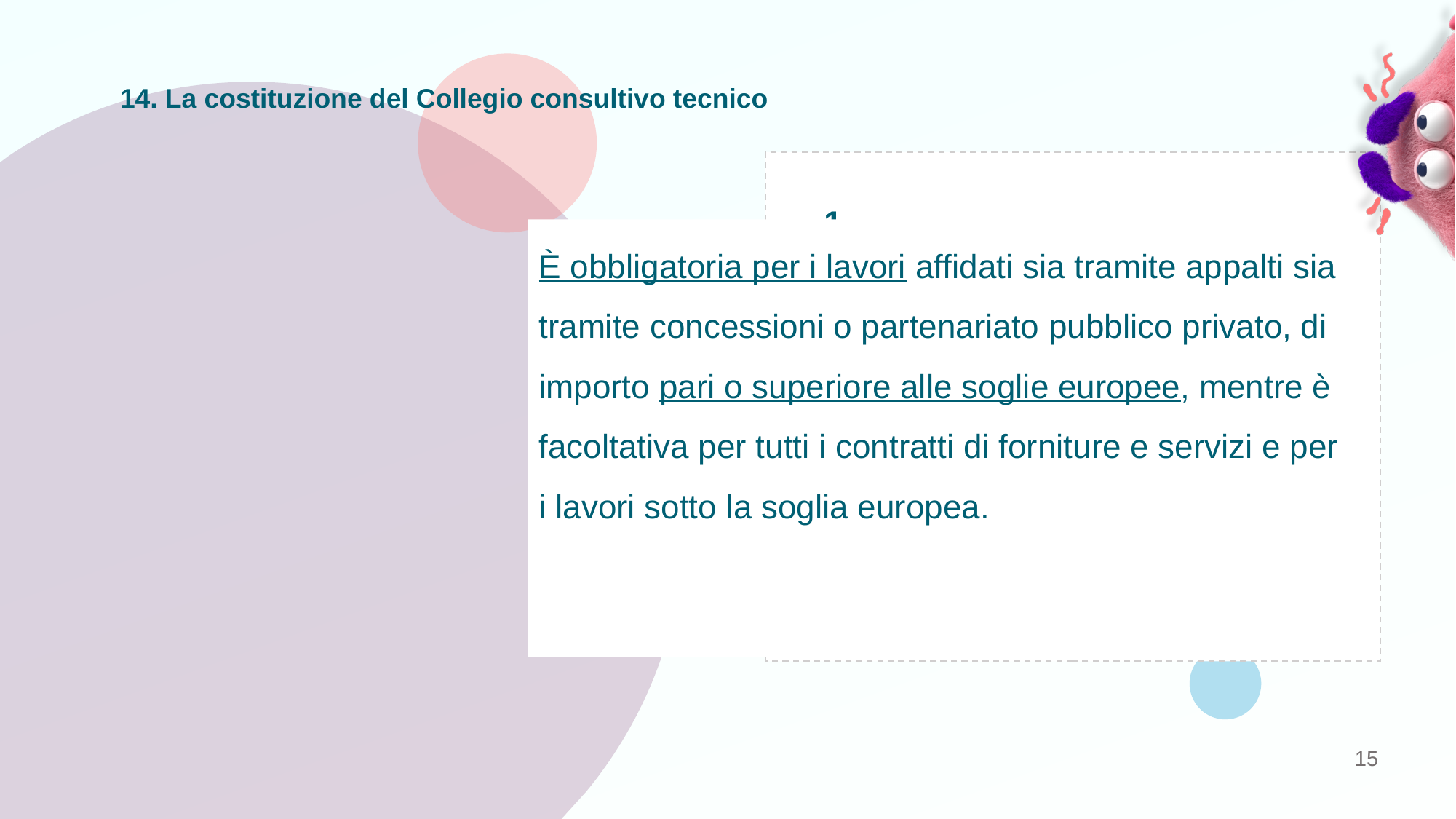

# 14. La costituzione del Collegio consultivo tecnico
È obbligatoria per i lavori affidati sia tramite appalti sia tramite concessioni o partenariato pubblico privato, di importo pari o superiore alle soglie europee, mentre è facoltativa per tutti i contratti di forniture e servizi e per i lavori sotto la soglia europea.
15